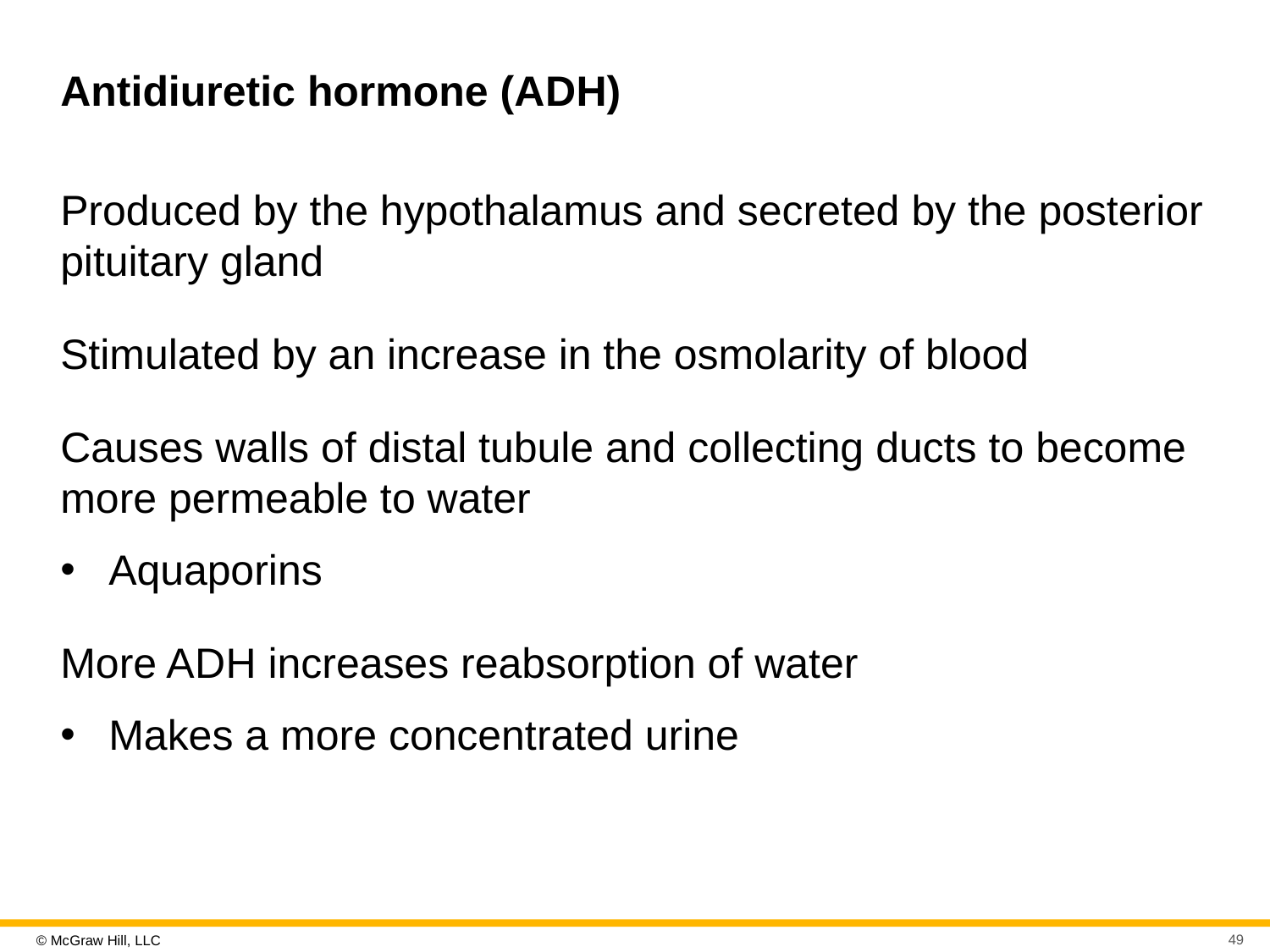

# Antidiuretic hormone (A D H)
Produced by the hypothalamus and secreted by the posterior pituitary gland
Stimulated by an increase in the osmolarity of blood
Causes walls of distal tubule and collecting ducts to become more permeable to water
Aquaporins
More A D H increases reabsorption of water
Makes a more concentrated urine
49